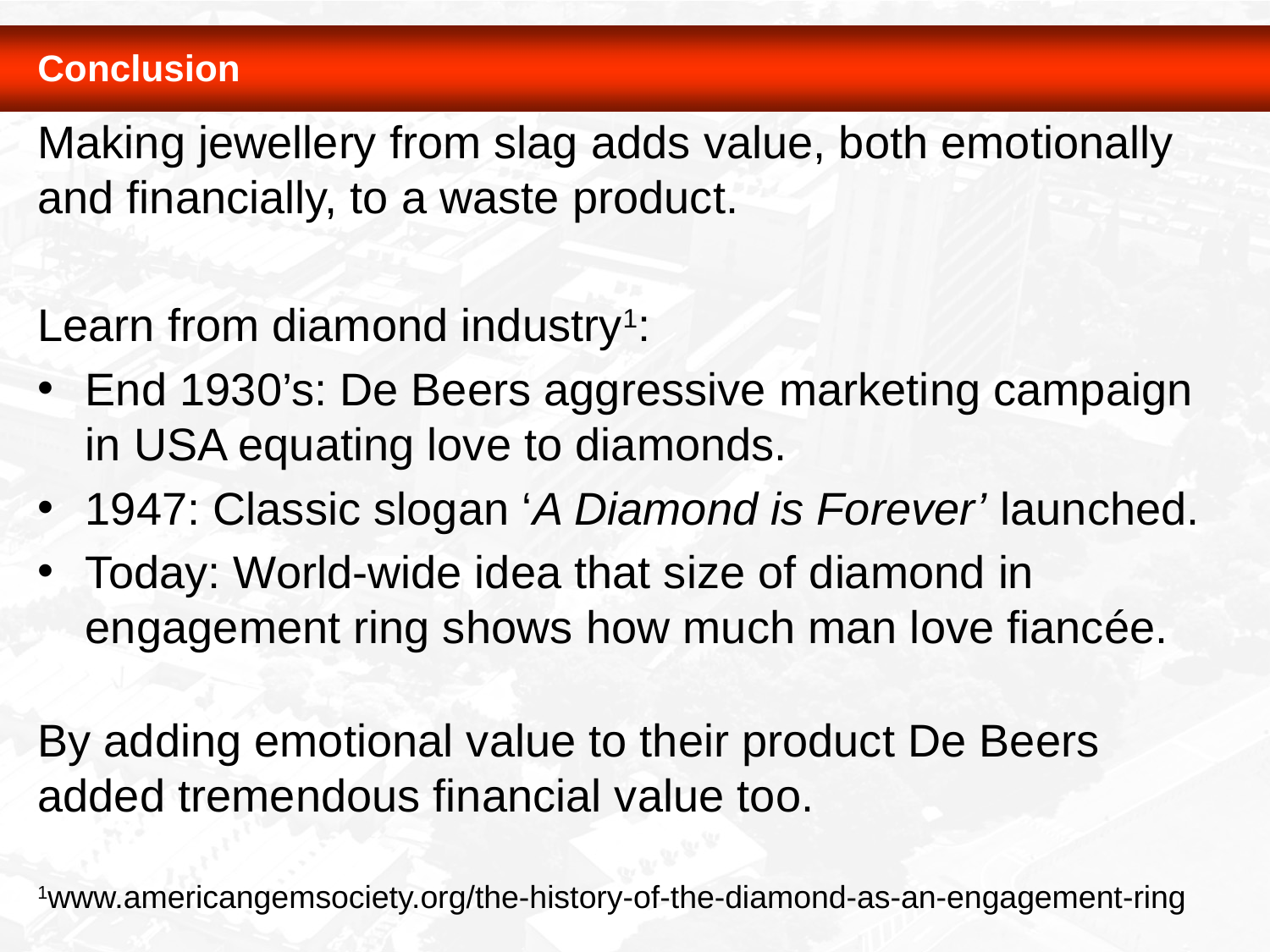

# Conclusion
Making jewellery from slag adds value, both emotionally and financially, to a waste product.

Learn from diamond industry1:
End 1930’s: De Beers aggressive marketing campaign in USA equating love to diamonds.
1947: Classic slogan ‘A Diamond is Forever’ launched.
Today: World-wide idea that size of diamond in engagement ring shows how much man love fiancée.

By adding emotional value to their product De Beers added tremendous financial value too.

1www.americangemsociety.org/the-history-of-the-diamond-as-an-engagement-ring